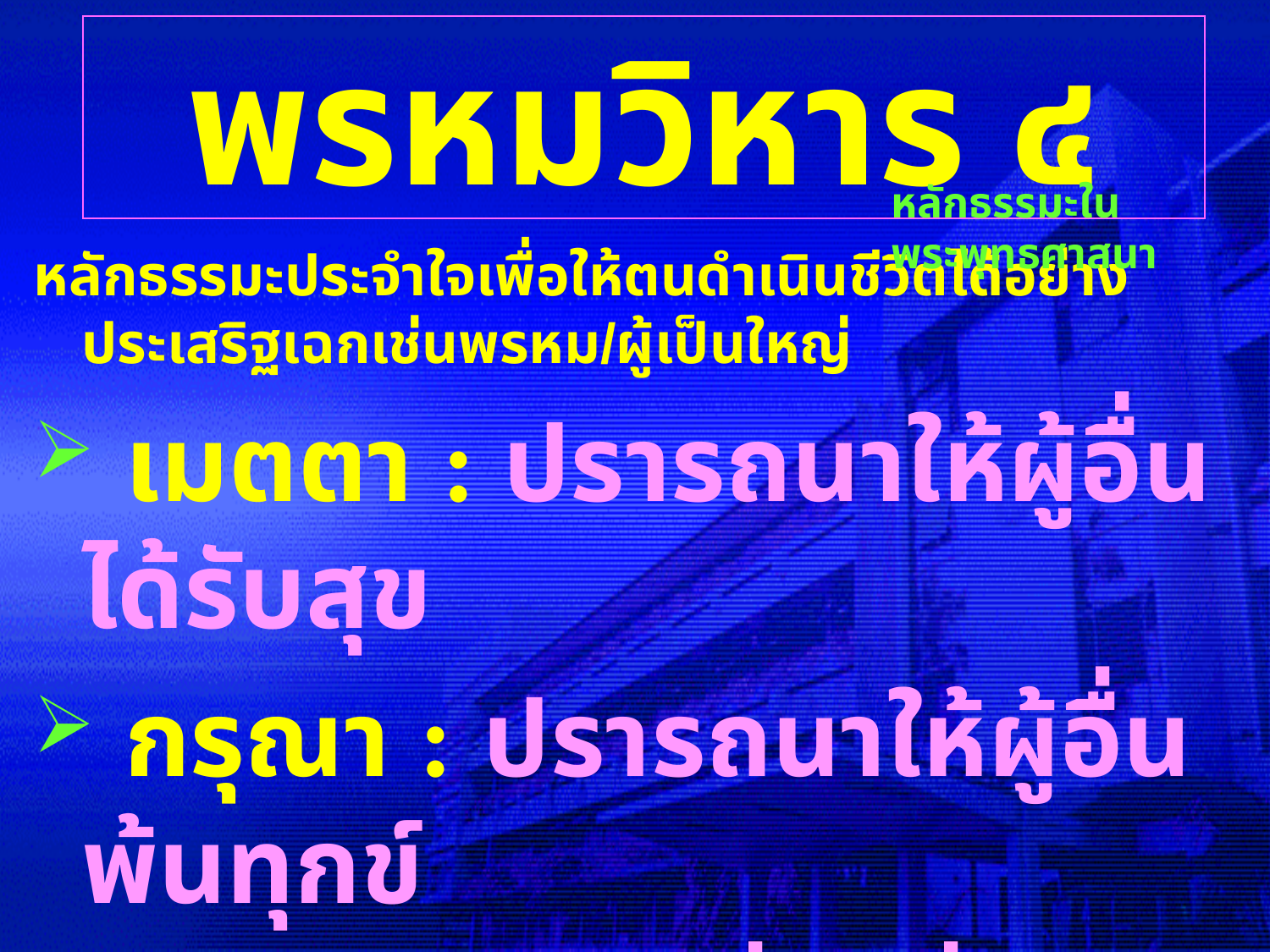

# พรหมวิหาร ๔
หลักธรรมะในพระพุทธศาสนา
หลักธรรมะประจำใจเพื่อให้ตนดำเนินชีวิตได้อย่างประเสริฐเฉกเช่นพรหม/ผู้เป็นใหญ่
 เมตตา : ปรารถนาให้ผู้อื่นได้รับสุข
 กรุณา : ปรารถนาให้ผู้อื่นพ้นทุกข์
 มุทิตา : ยินดีเมื่อผู้อื่นได้ดี (ไม่อิจฉา)
 อุเบกขา : รู้จักวางเฉย/ทำดีไม่หวังผลตอบแทน